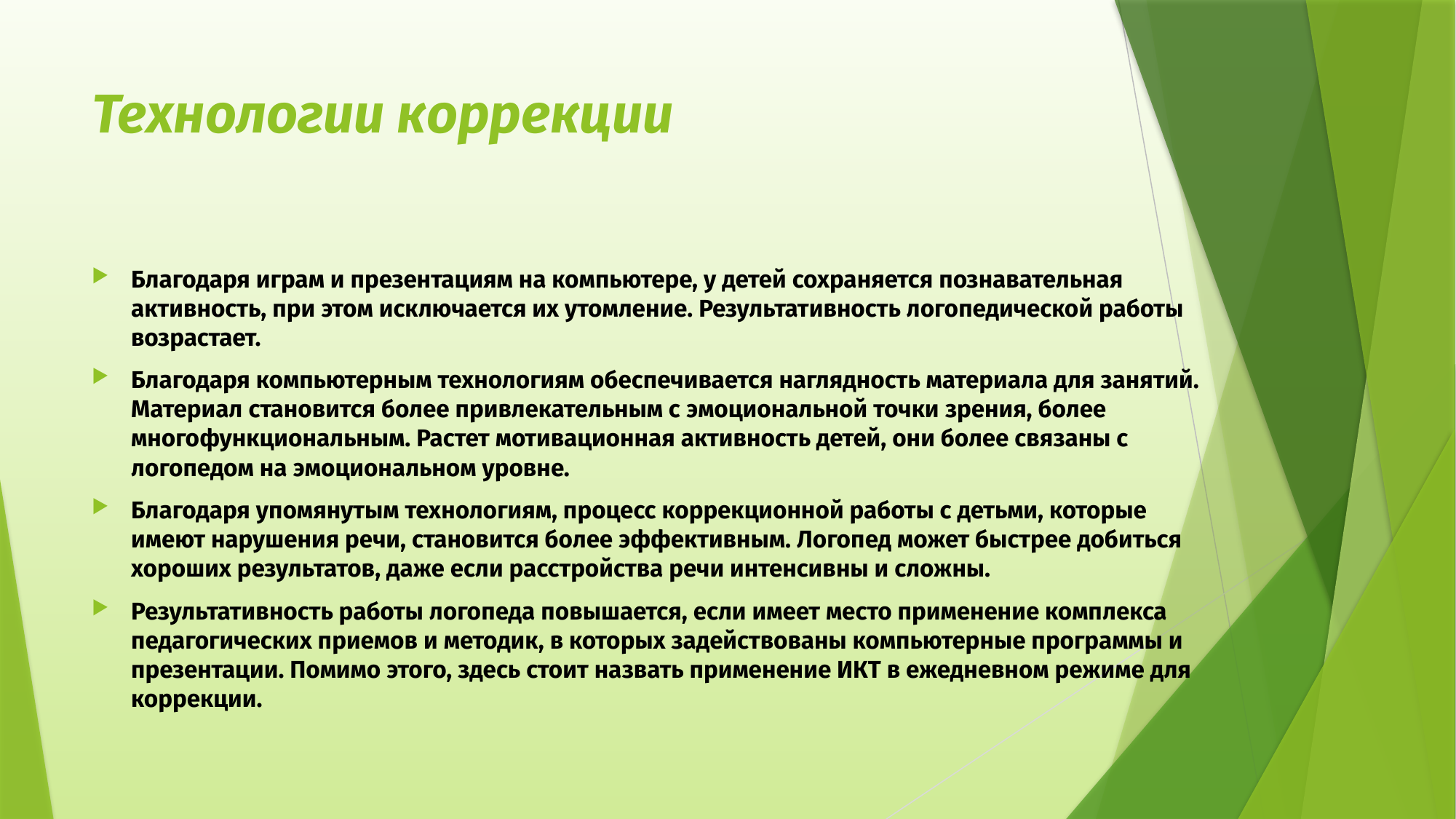

# Технологии коррекции
Благодаря играм и презентациям на компьютере, у детей сохраняется познавательная активность, при этом исключается их утомление. Результативность логопедической работы возрастает.
Благодаря компьютерным технологиям обеспечивается наглядность материала для занятий. Материал становится более привлекательным с эмоциональной точки зрения, более многофункциональным. Растет мотивационная активность детей, они более связаны с логопедом на эмоциональном уровне.
Благодаря упомянутым технологиям, процесс коррекционной работы с детьми, которые имеют нарушения речи, становится более эффективным. Логопед может быстрее добиться хороших результатов, даже если расстройства речи интенсивны и сложны.
Результативность работы логопеда повышается, если имеет место применение комплекса педагогических приемов и методик, в которых задействованы компьютерные программы и презентации. Помимо этого, здесь стоит назвать применение ИКТ в ежедневном режиме для коррекции.